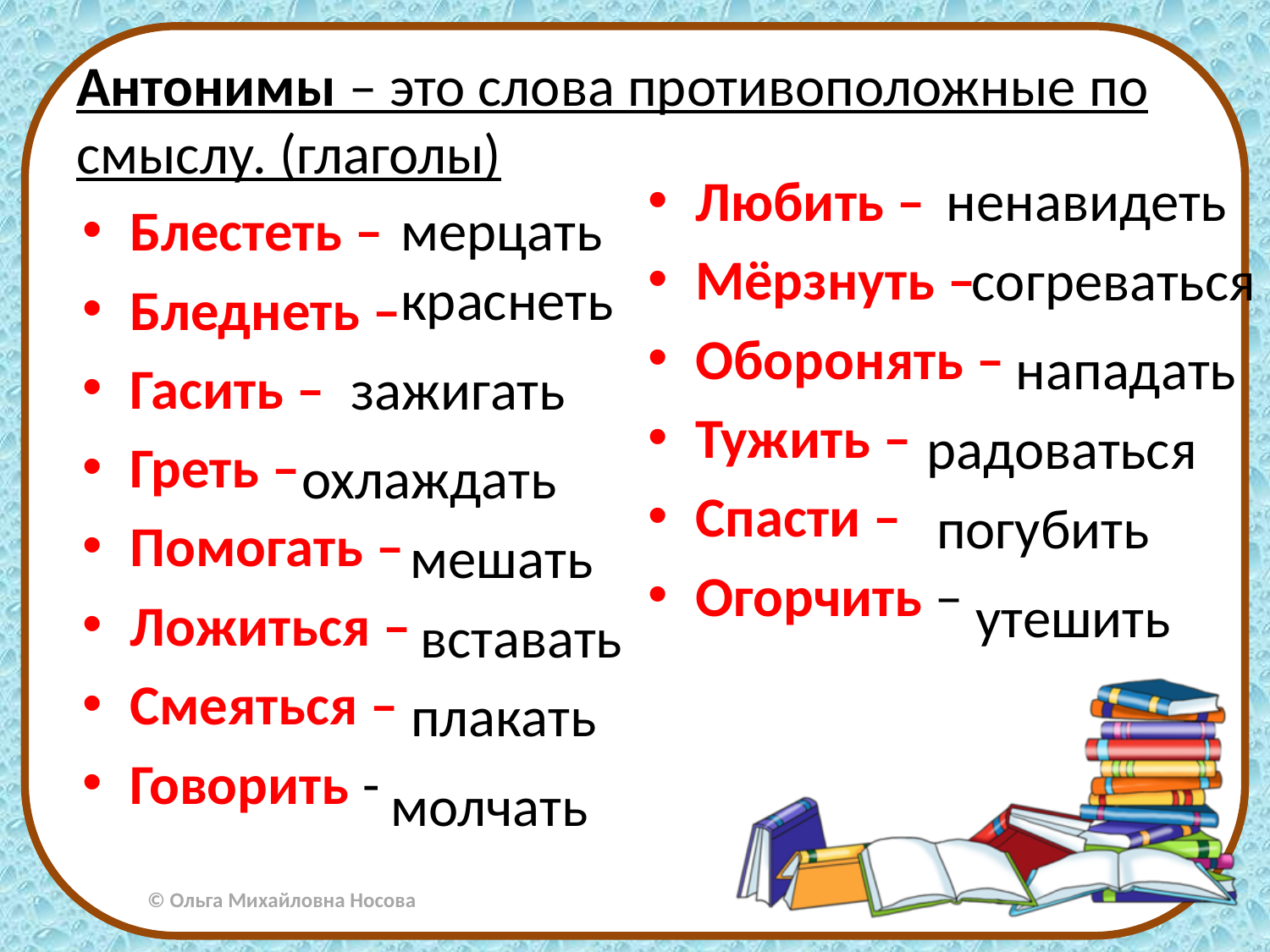

# Антонимы – это слова противоположные по смыслу. (глаголы)
Любить –
Мёрзнуть –
Оборонять –
Тужить –
Спасти –
Огорчить –

ненавидеть
Блестеть –
Бледнеть –
Гасить –
Греть –
Помогать –
Ложиться –
Смеяться –
Говорить -

мерцать
согреваться
краснеть
нападать
зажигать
радоваться
охлаждать
погубить
мешать
утешить
вставать
плакать
молчать